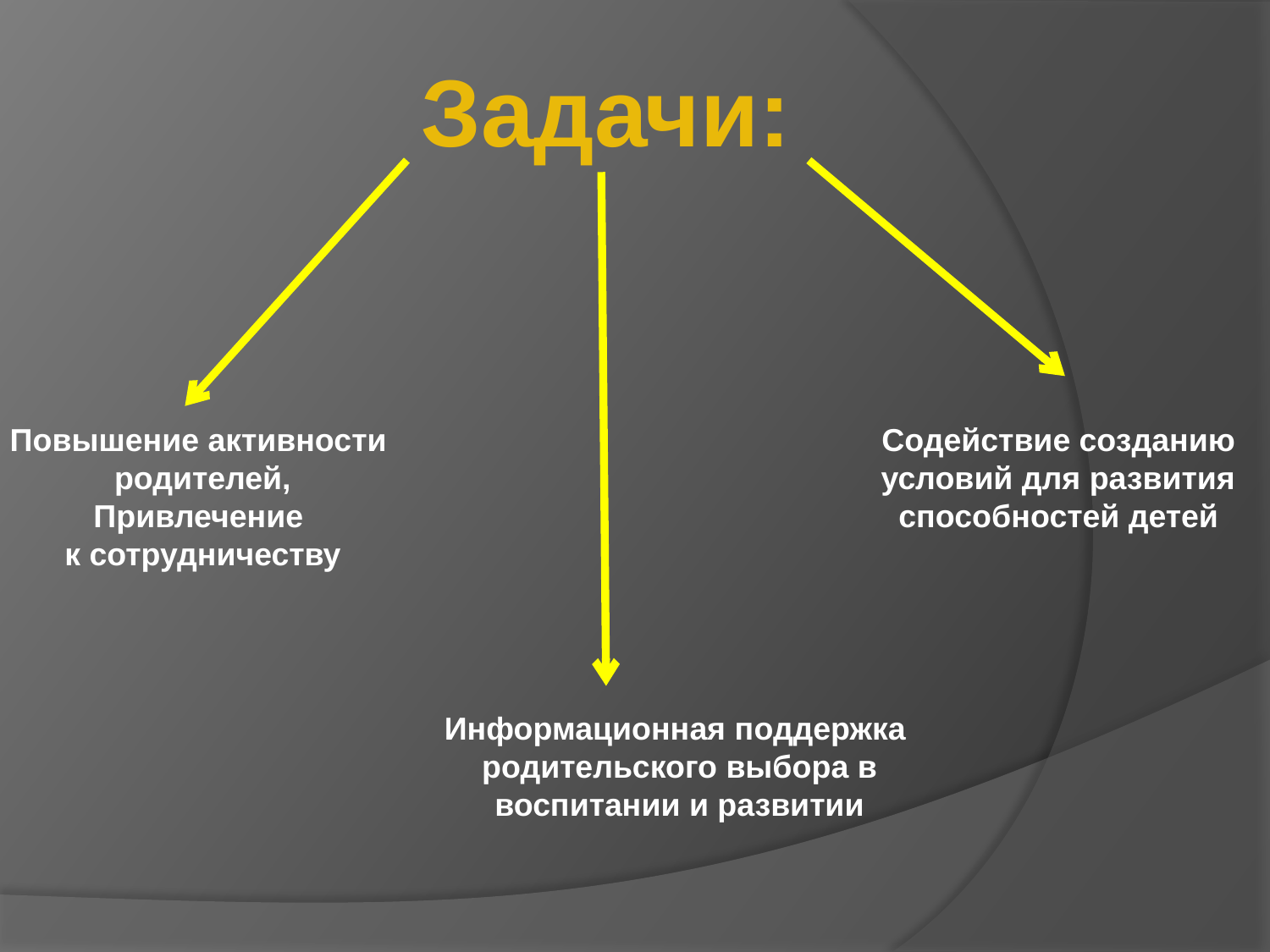

Задачи:

Повышение активности
 родителей,
Привлечение
 к сотрудничеству
Содействие созданию
 условий для развития
способностей детей
Информационная поддержка
родительского выбора в
 воспитании и развитии